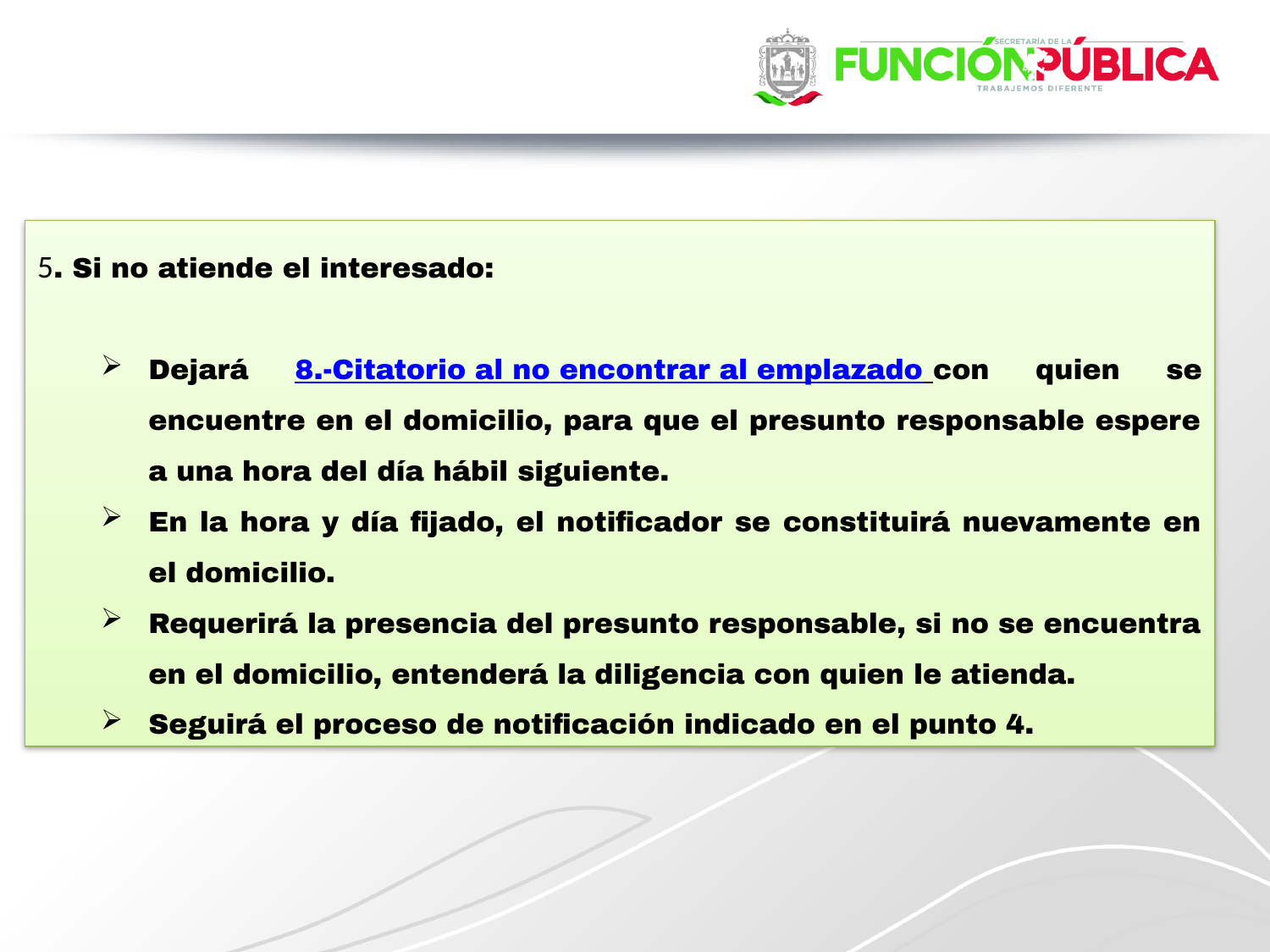

5. Si no atiende el interesado:

Dejará 8.-Citatorio al no encontrar al emplazado con quien se encuentre en el domicilio, para que el presunto responsable espere a una hora del día hábil siguiente.
En la hora y día fijado, el notificador se constituirá nuevamente en el domicilio.
Requerirá la presencia del presunto responsable, si no se encuentra en el domicilio, entenderá la diligencia con quien le atienda.
Seguirá el proceso de notificación indicado en el punto 4.